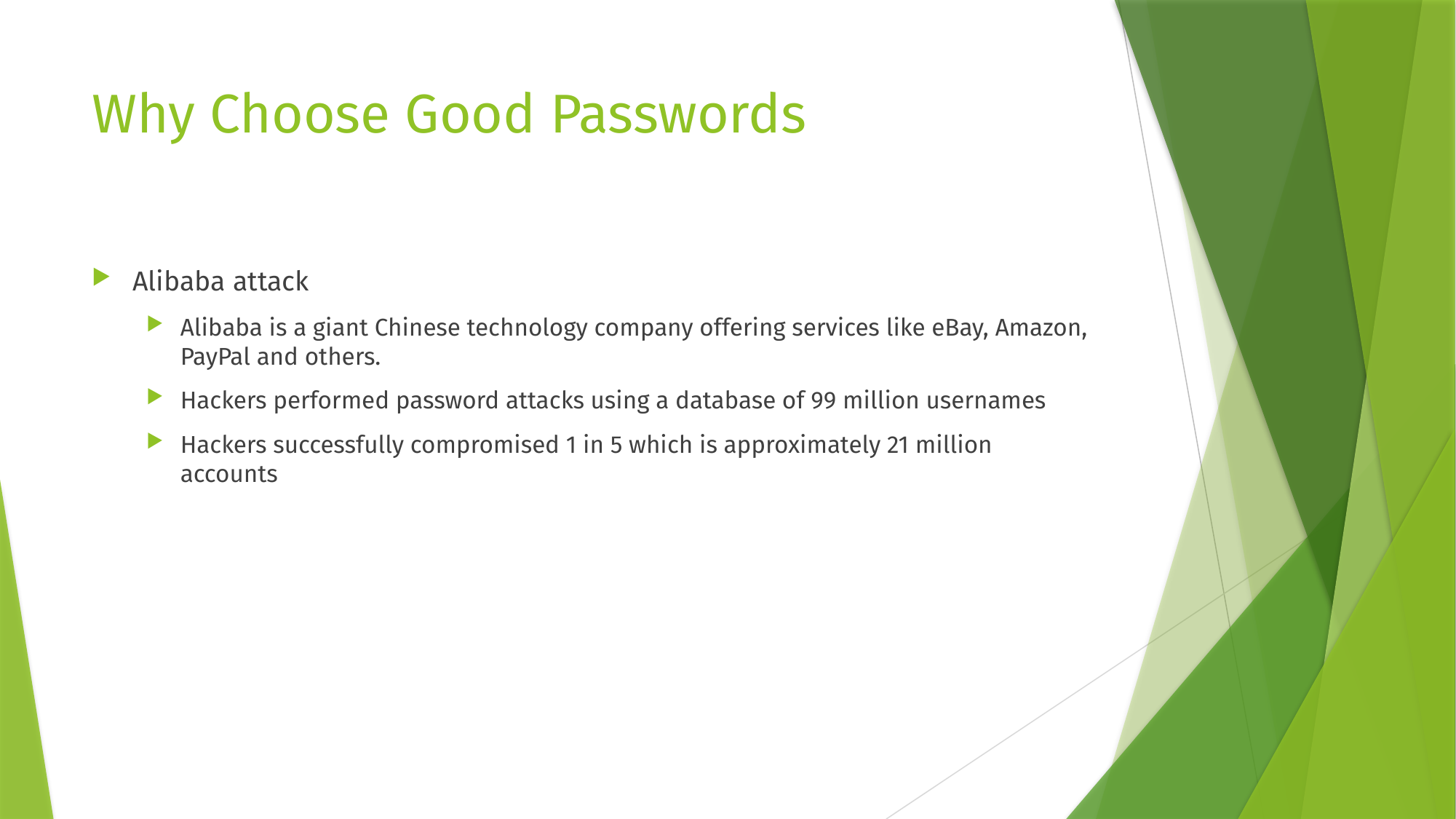

# Why Choose Good Passwords
Alibaba attack
Alibaba is a giant Chinese technology company offering services like eBay, Amazon, PayPal and others.
Hackers performed password attacks using a database of 99 million usernames
Hackers successfully compromised 1 in 5 which is approximately 21 million  accounts